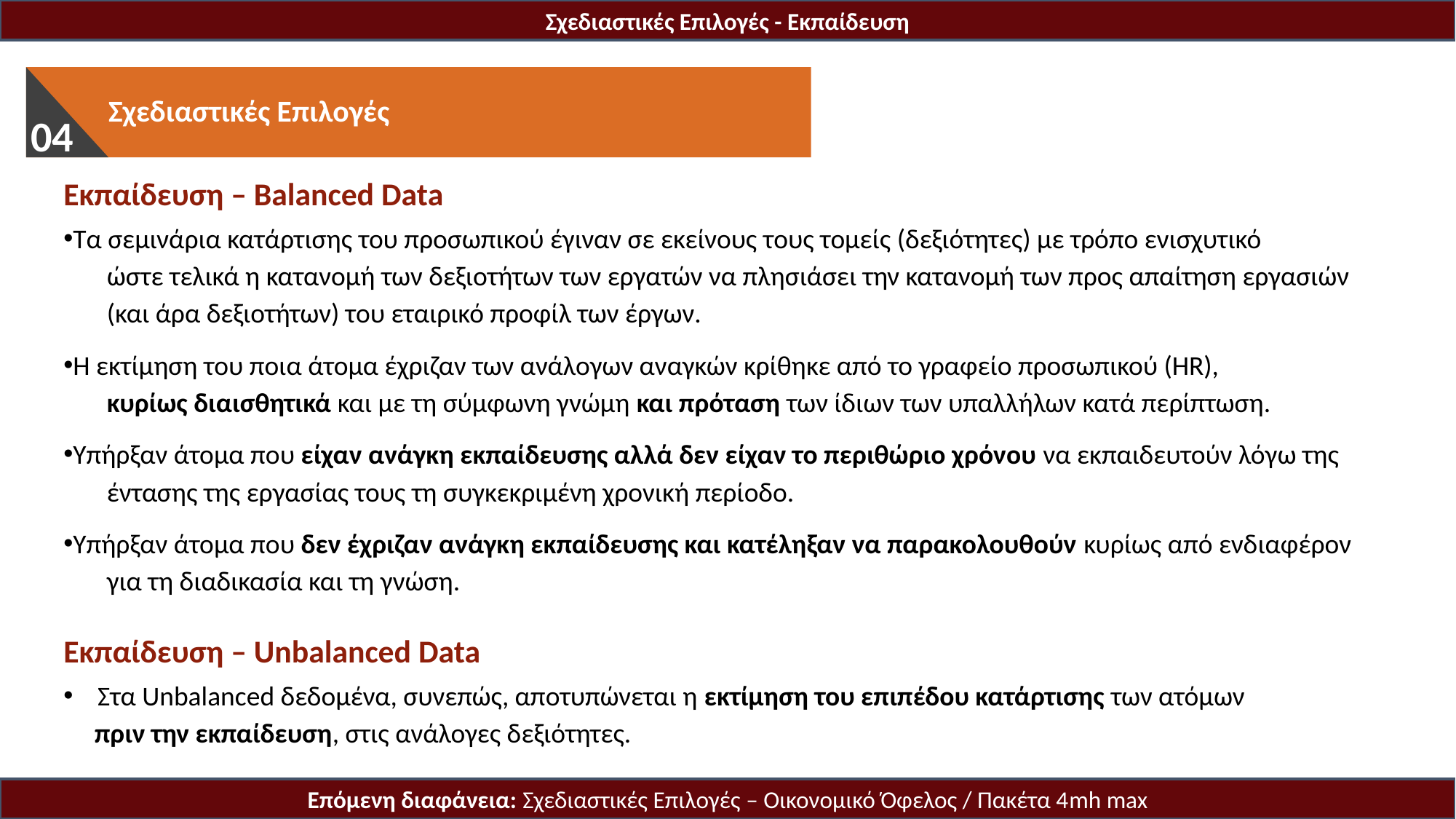

Σχεδιαστικές Επιλογές - Εκπαίδευση

 Προτεινόμενη Μοντελοποίηση
01
 Σχεδιαστικές Επιλογές
03
04
Εκπαίδευση – Balanced Data
Τα σεμινάρια κατάρτισης του προσωπικού έγιναν σε εκείνους τους τομείς (δεξιότητες) με τρόπο ενισχυτικό
       ώστε τελικά η κατανομή των δεξιοτήτων των εργατών να πλησιάσει την κατανομή των προς απαίτηση εργασιών
       (και άρα δεξιοτήτων) του εταιρικό προφίλ των έργων.

Η εκτίμηση του ποια άτομα έχριζαν των ανάλογων αναγκών κρίθηκε από το γραφείο προσωπικού (HR),
       κυρίως διαισθητικά και με τη σύμφωνη γνώμη και πρόταση των ίδιων των υπαλλήλων κατά περίπτωση.

Υπήρξαν άτομα που είχαν ανάγκη εκπαίδευσης αλλά δεν είχαν το περιθώριο χρόνου να εκπαιδευτούν λόγω της
       έντασης της εργασίας τους τη συγκεκριμένη χρονική περίοδο.

Υπήρξαν άτομα που δεν έχριζαν ανάγκη εκπαίδευσης και κατέληξαν να παρακολουθούν κυρίως από ενδιαφέρον
       για τη διαδικασία και τη γνώση.

Εκπαίδευση – Unbalanced Data
Στα Unbalanced δεδομένα, συνεπώς, αποτυπώνεται η εκτίμηση του επιπέδου κατάρτισης των ατόμων
     πριν την εκπαίδευση, στις ανάλογες δεξιότητες.
Επόμενη διαφάνεια: Σχεδιαστικές Επιλογές – Οικονομικό Όφελος / Πακέτα 4mh max